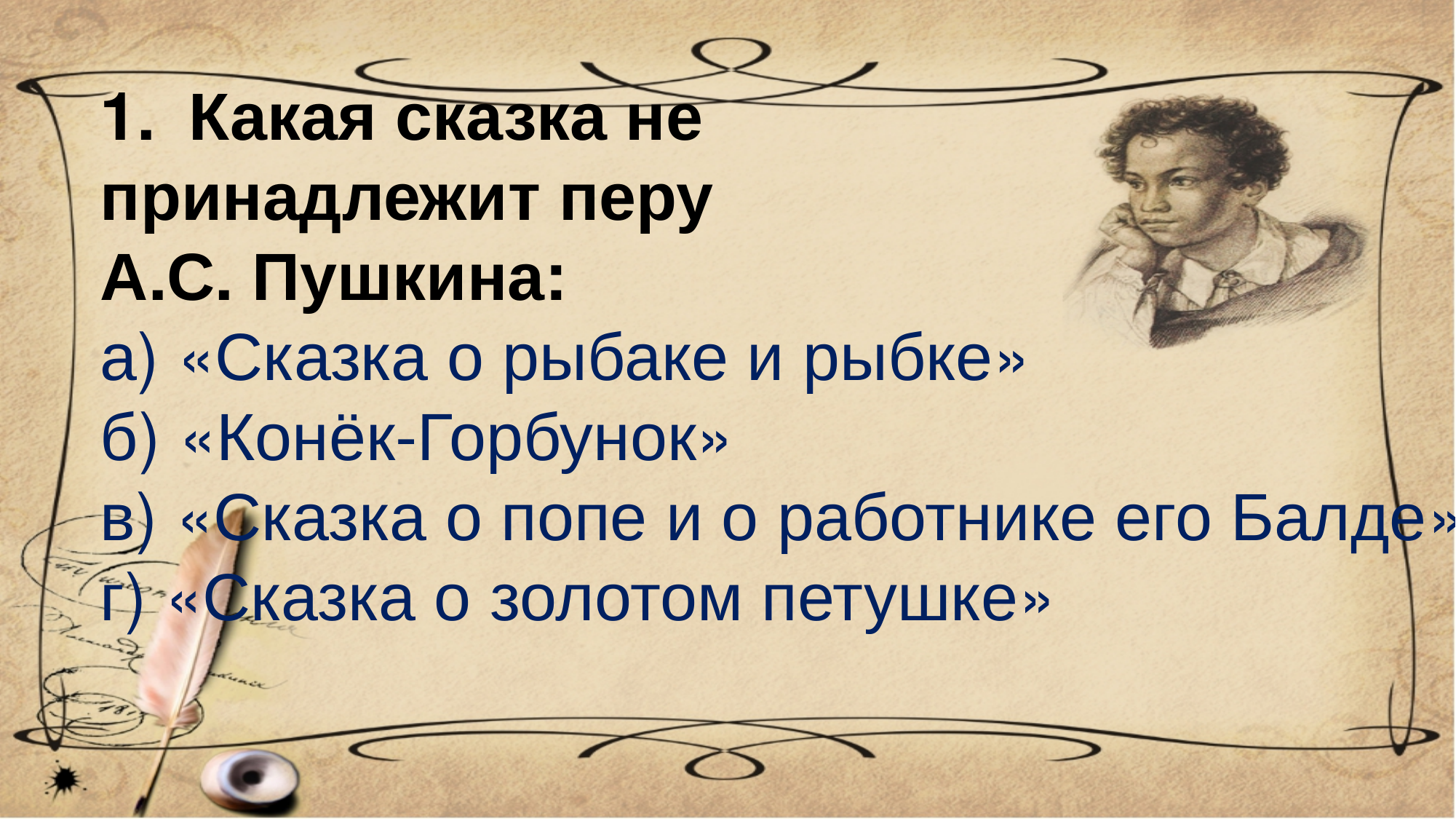

Какая сказка не
принадлежит перу
А.С. Пушкина:
а) «Сказка о рыбаке и рыбке»
б) «Конёк-Горбунок»
в) «Сказка о попе и о работнике его Балде»
г) «Сказка о золотом петушке»